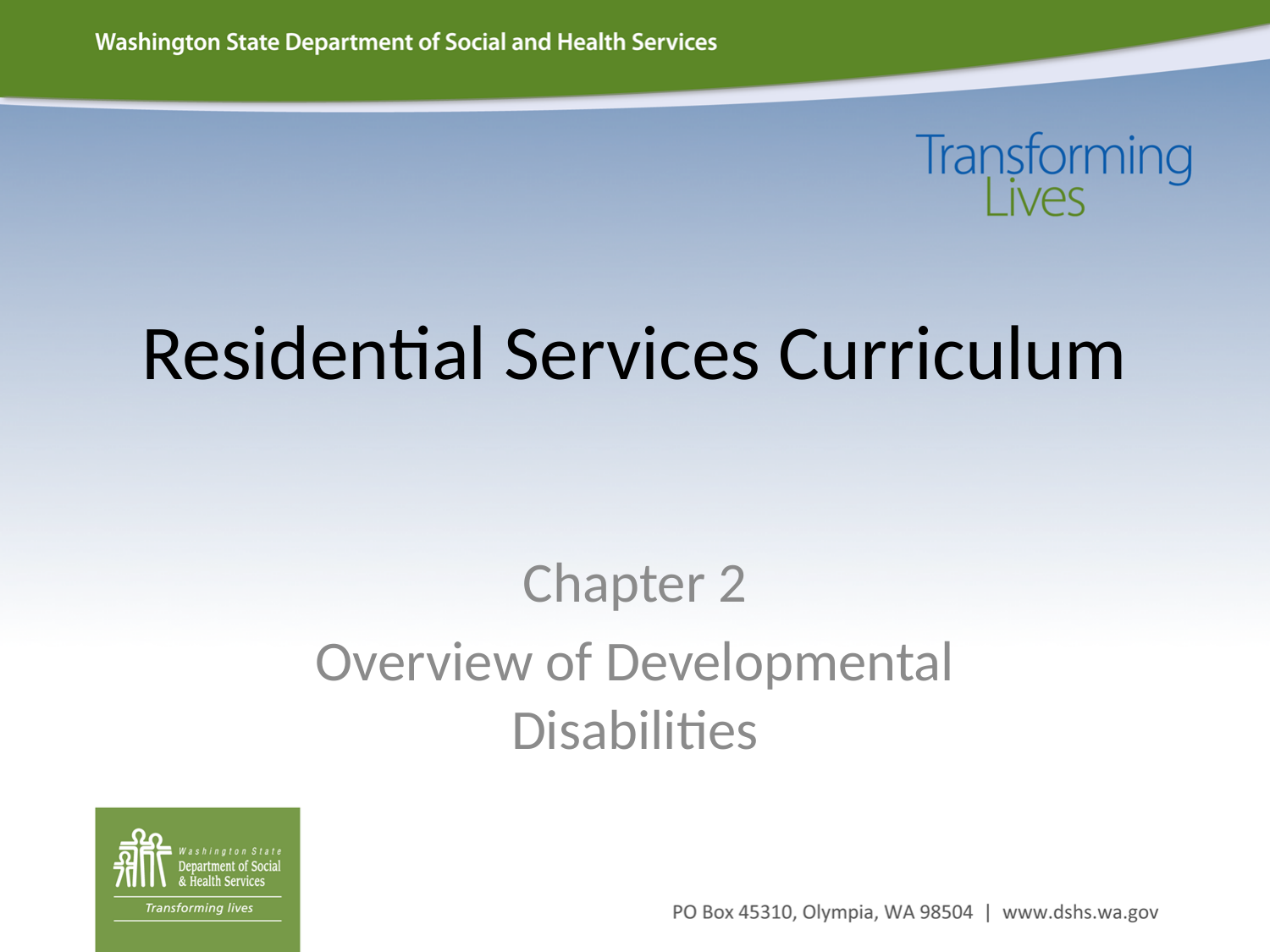

# Residential Services Curriculum
Chapter 2
Overview of Developmental Disabilities